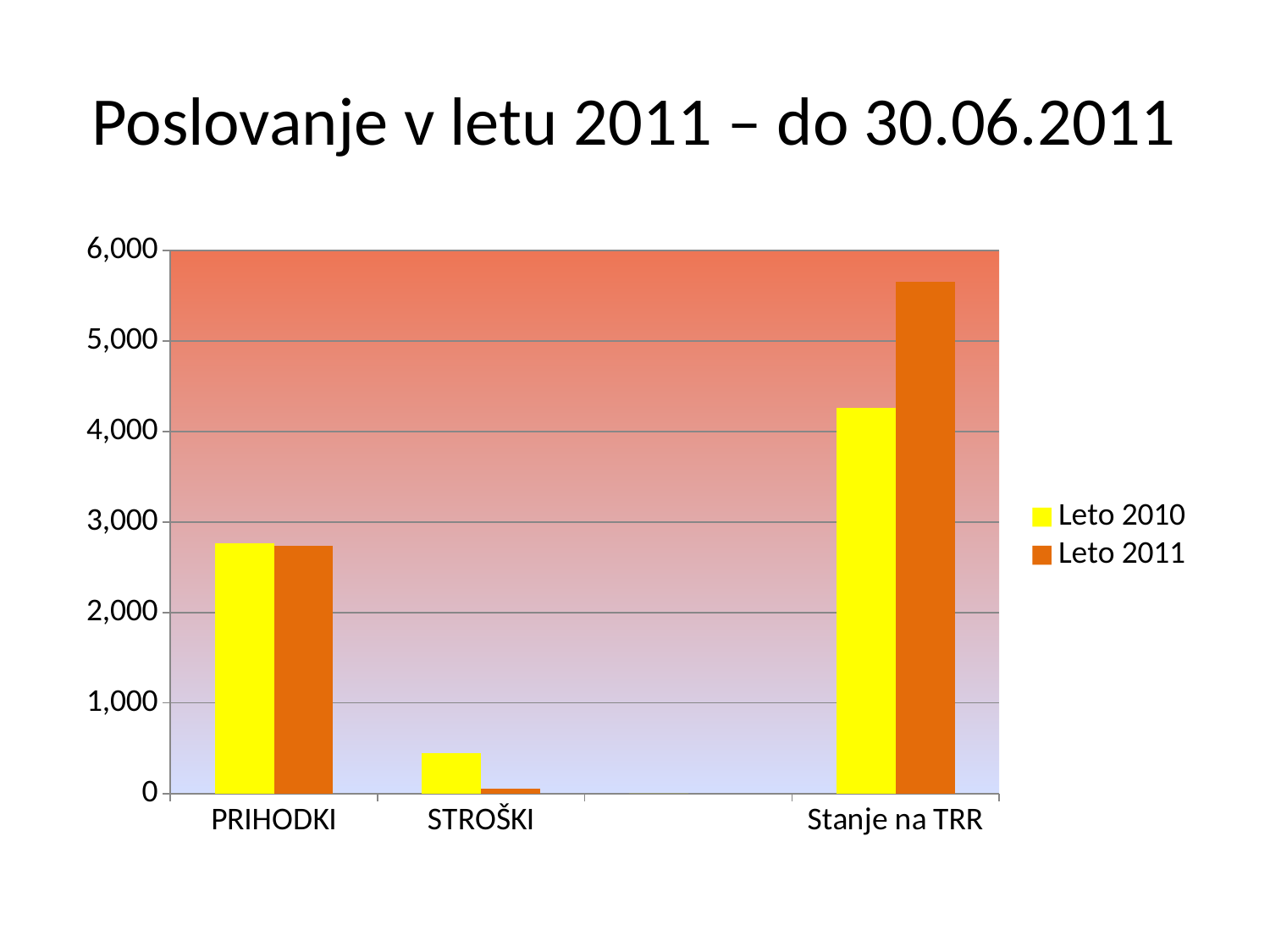

# Poslovanje v letu 2011 – do 30.06.2011

### Chart

| Category | Leto 2010 | Leto 2011 |
|---|---|---|
| PRIHODKI | 2768.56 | 2737.43 |
| STROŠKI | 445.6 | 54.82 |
|   | 0.0 | None |
| Stanje na TRR | 4265.14 | 5652.19 |